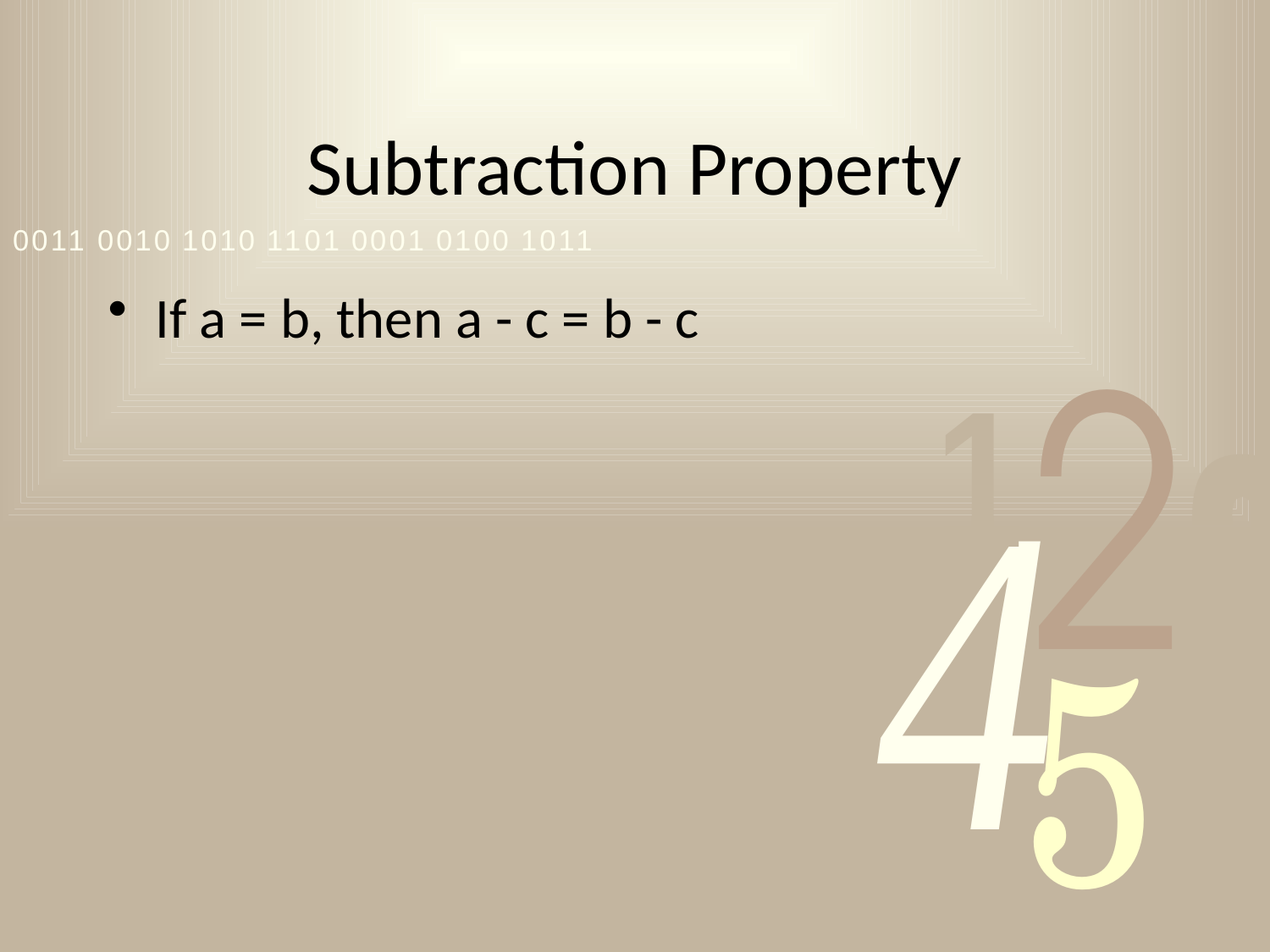

# Subtraction Property
If a = b, then a - c = b - c